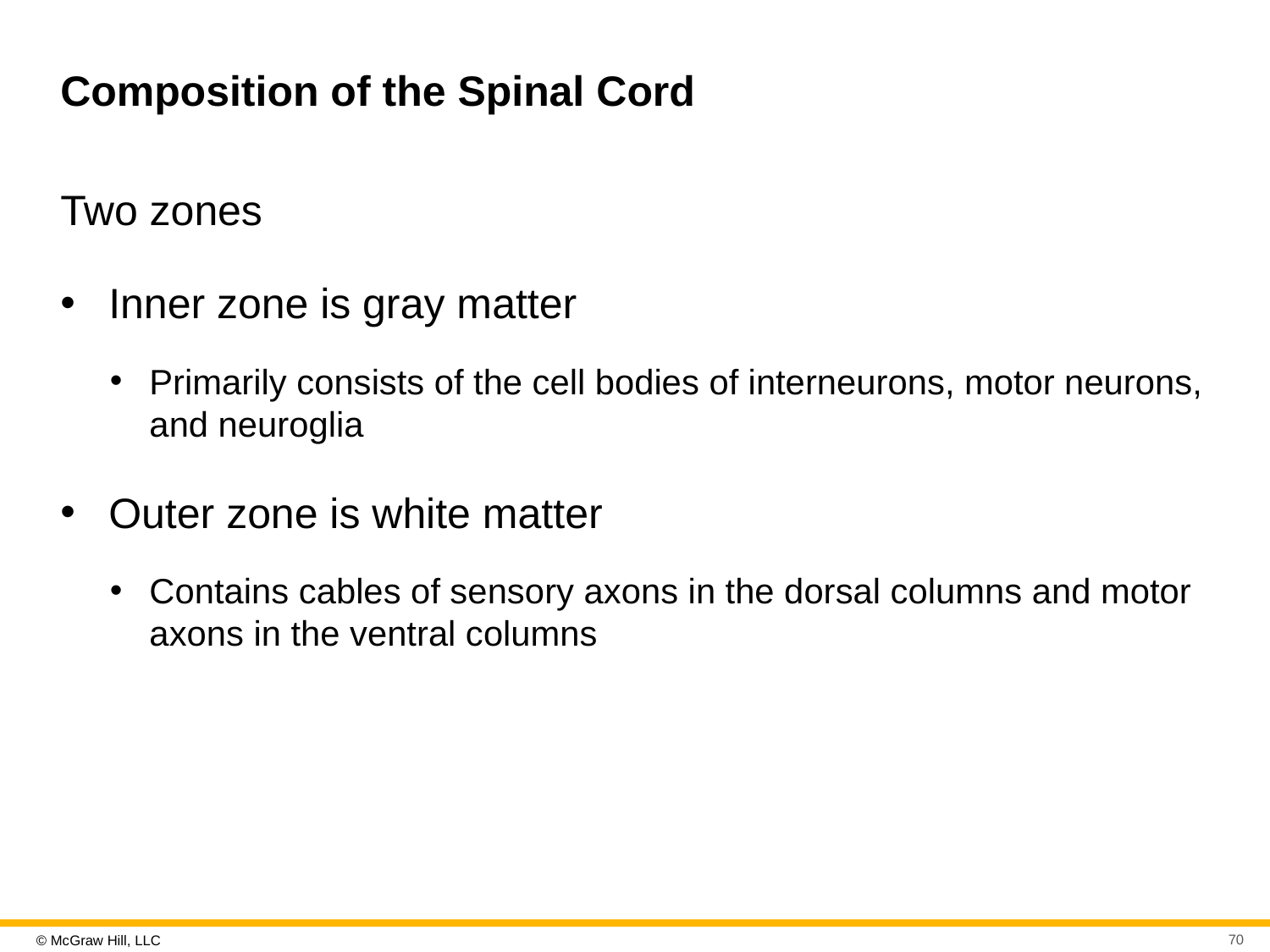

# Composition of the Spinal Cord
Two zones
Inner zone is gray matter
Primarily consists of the cell bodies of interneurons, motor neurons, and neuroglia
Outer zone is white matter
Contains cables of sensory axons in the dorsal columns and motor axons in the ventral columns
70